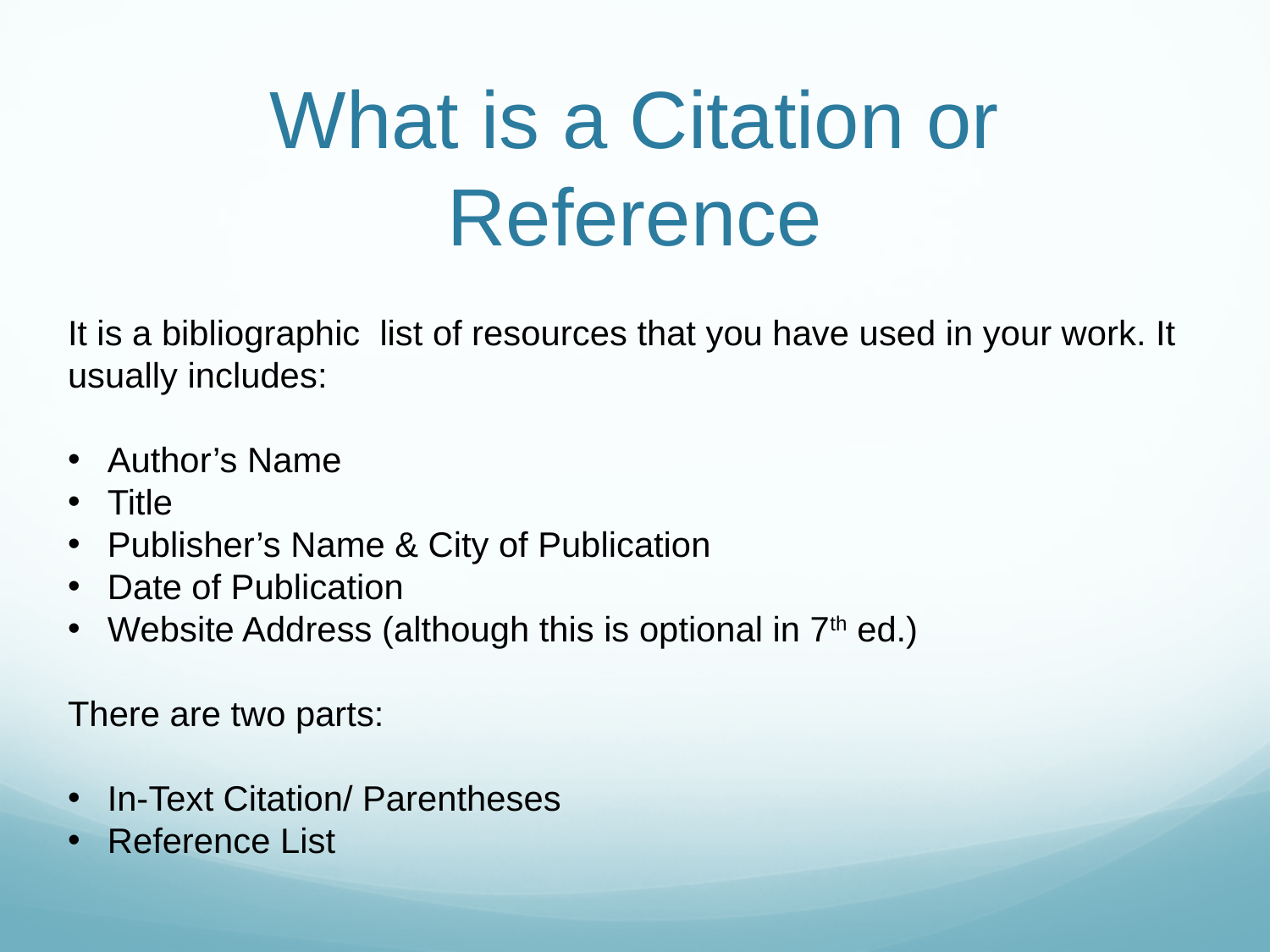

What is a Citation or Reference
It is a bibliographic  list of resources that you have used in your work. It usually includes:

Author’s Name
Title
Publisher’s Name & City of Publication
Date of Publication
Website Address (although this is optional in 7th ed.)

There are two parts:

In-Text Citation/ Parentheses
Reference List